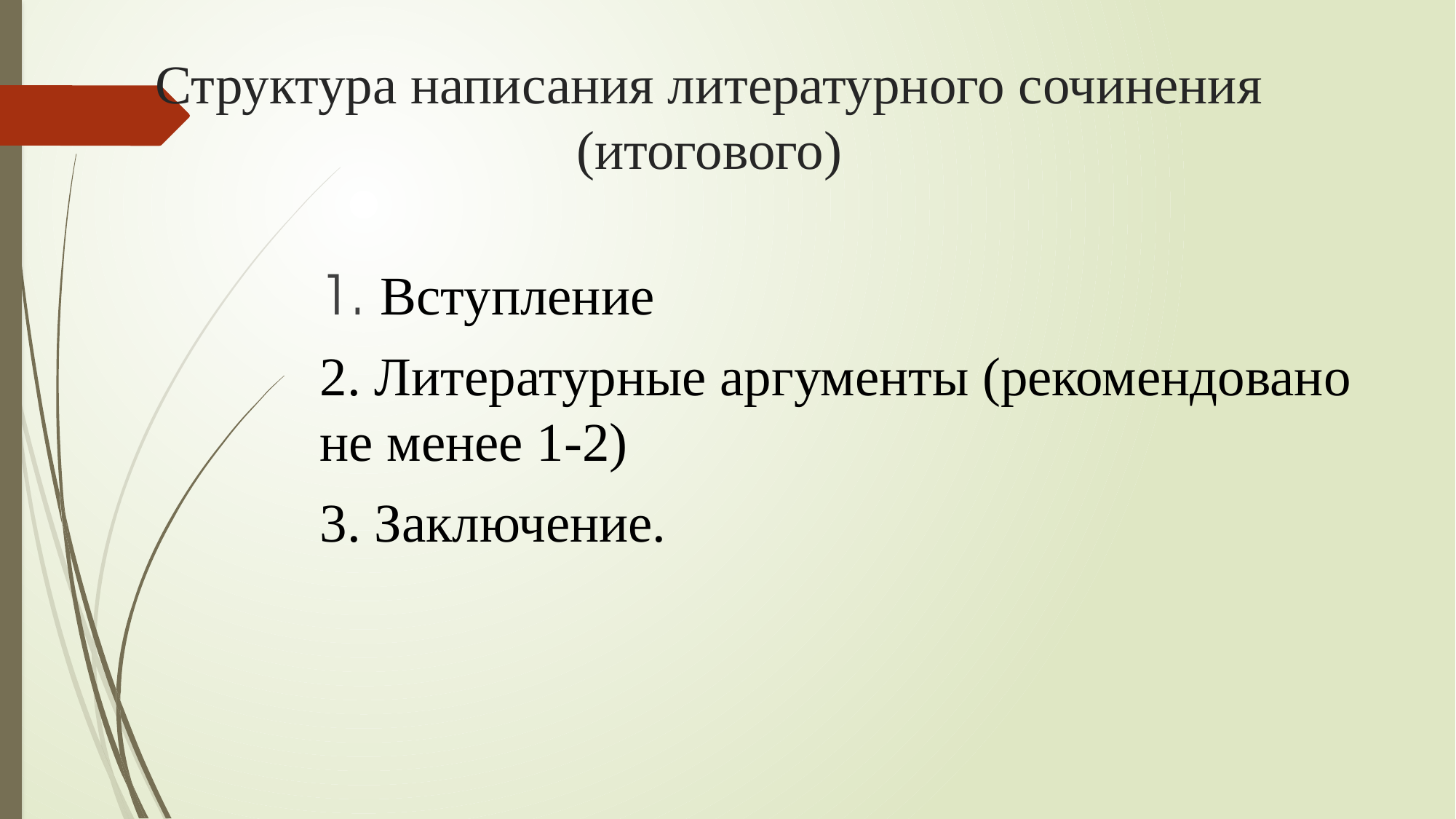

# Структура написания литературного сочинения (итогового)
1. Вступление
2. Литературные аргументы (рекомендовано не менее 1-2)
3. Заключение.